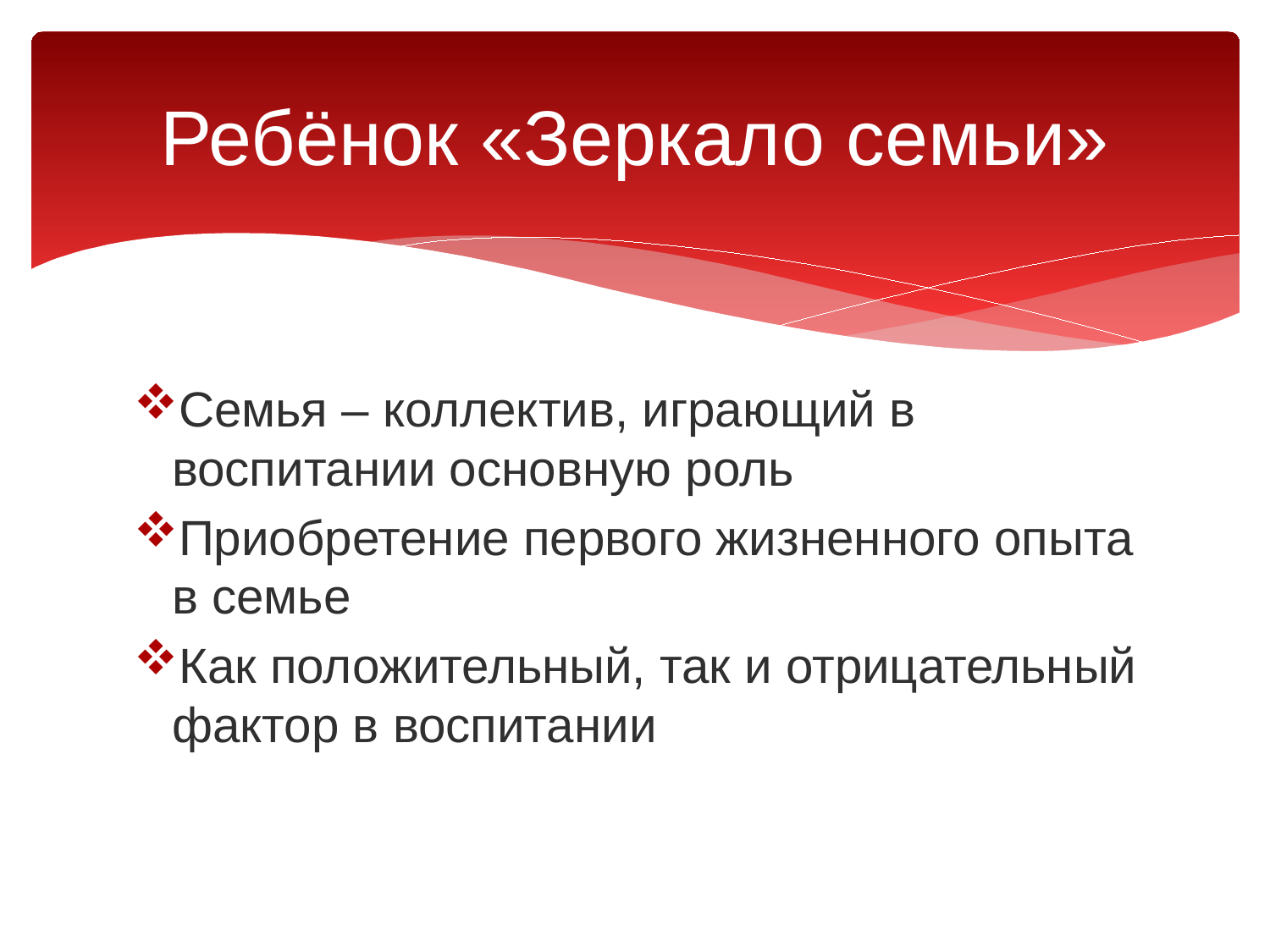

# Ребёнок «Зеркало семьи»
Семья – коллектив, играющий в воспитании основную роль
Приобретение первого жизненного опыта в семье
Как положительный, так и отрицательный фактор в воспитании